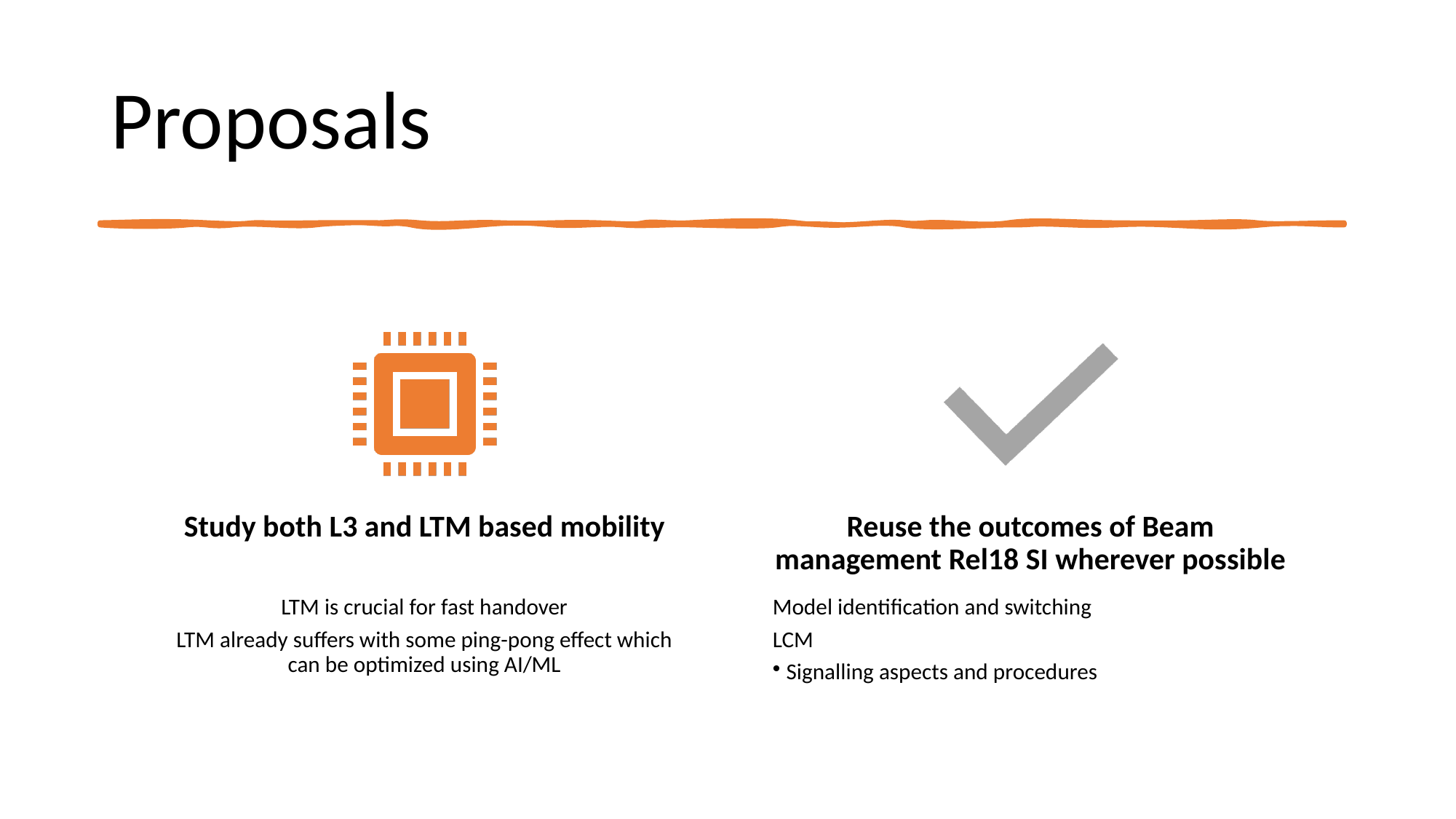

# Proposals

Study both L3 and LTM based mobility
LTM is crucial for fast handover
LTM already suffers with some ping-pong effect which can be optimized using AI/ML
Reuse the outcomes of Beam management Rel18 SI wherever possible
Model identification and switching
LCM
Signalling aspects and procedures